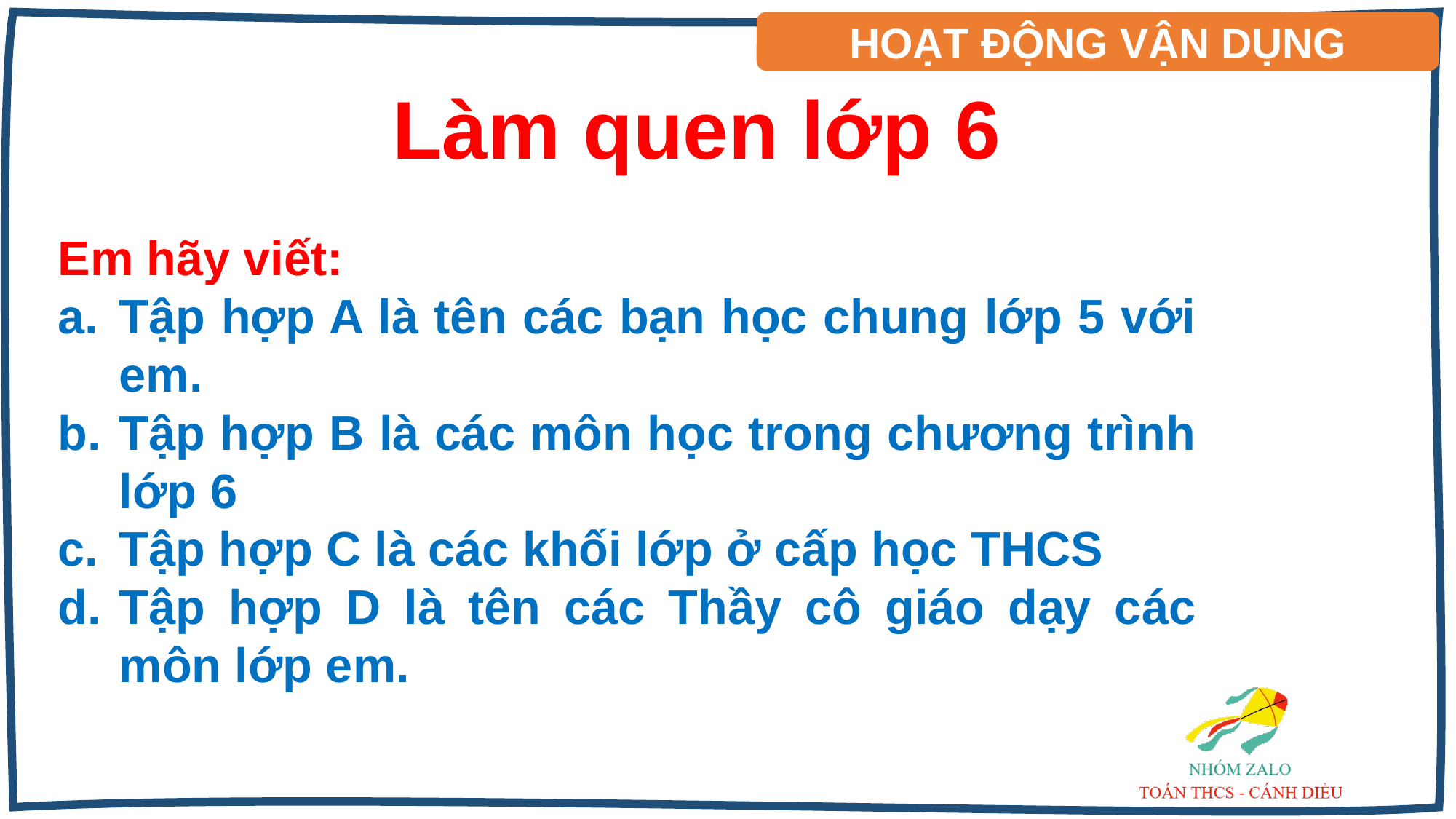

HOẠT ĐỘNG VẬN DỤNG
Làm quen lớp 6

Em hãy viết:
Tập hợp A là tên các bạn học chung lớp 5 với em.
Tập hợp B là các môn học trong chương trình lớp 6
Tập hợp C là các khối lớp ở cấp học THCS
Tập hợp D là tên các Thầy cô giáo dạy các môn lớp em.